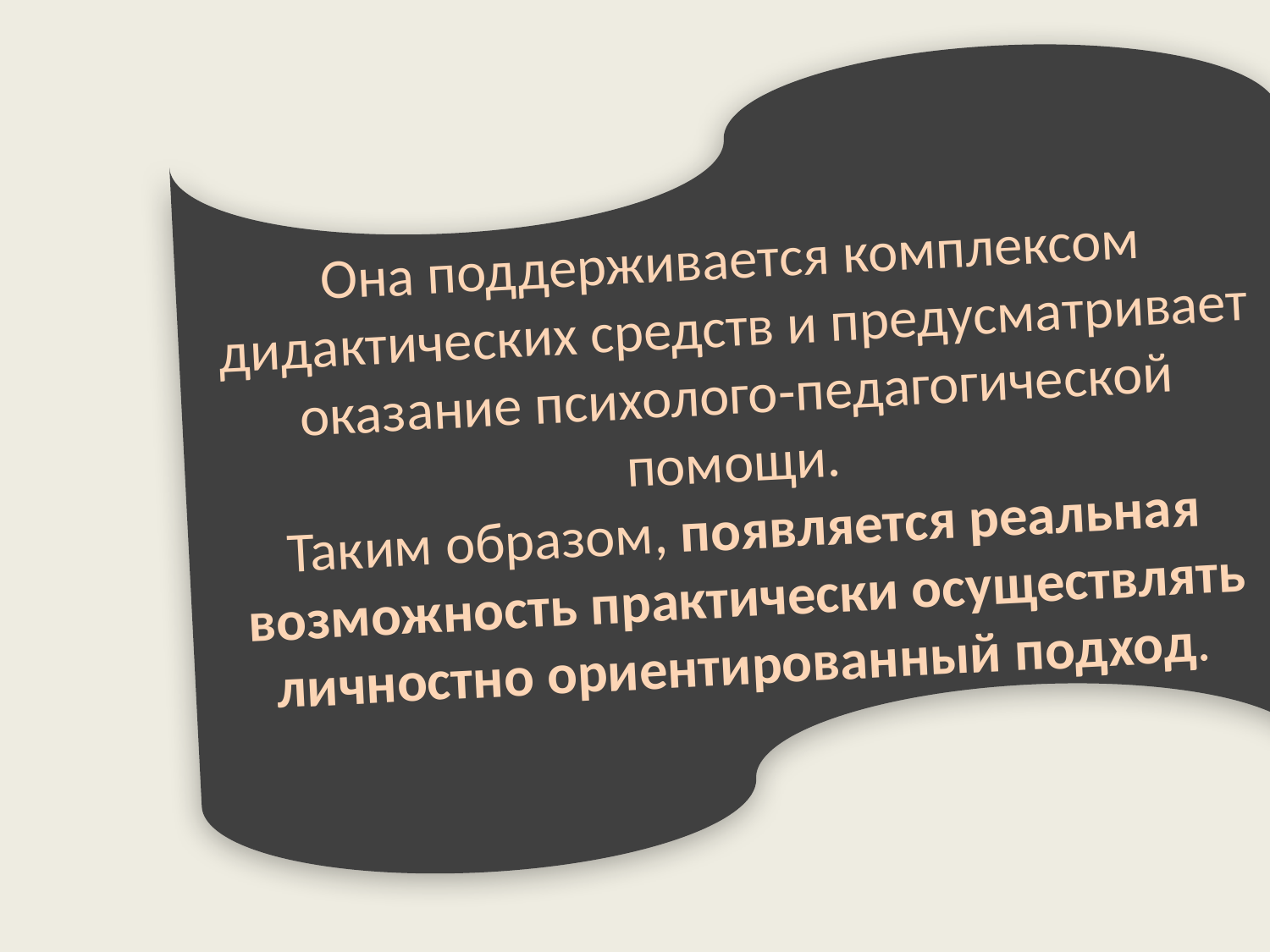

#
Она поддерживается комплексом дидактических средств и предусматривает оказание психолого-педагогической помощи.
Таким образом, появляется реальная возможность практически осуществлять личностно ориентированный подход.